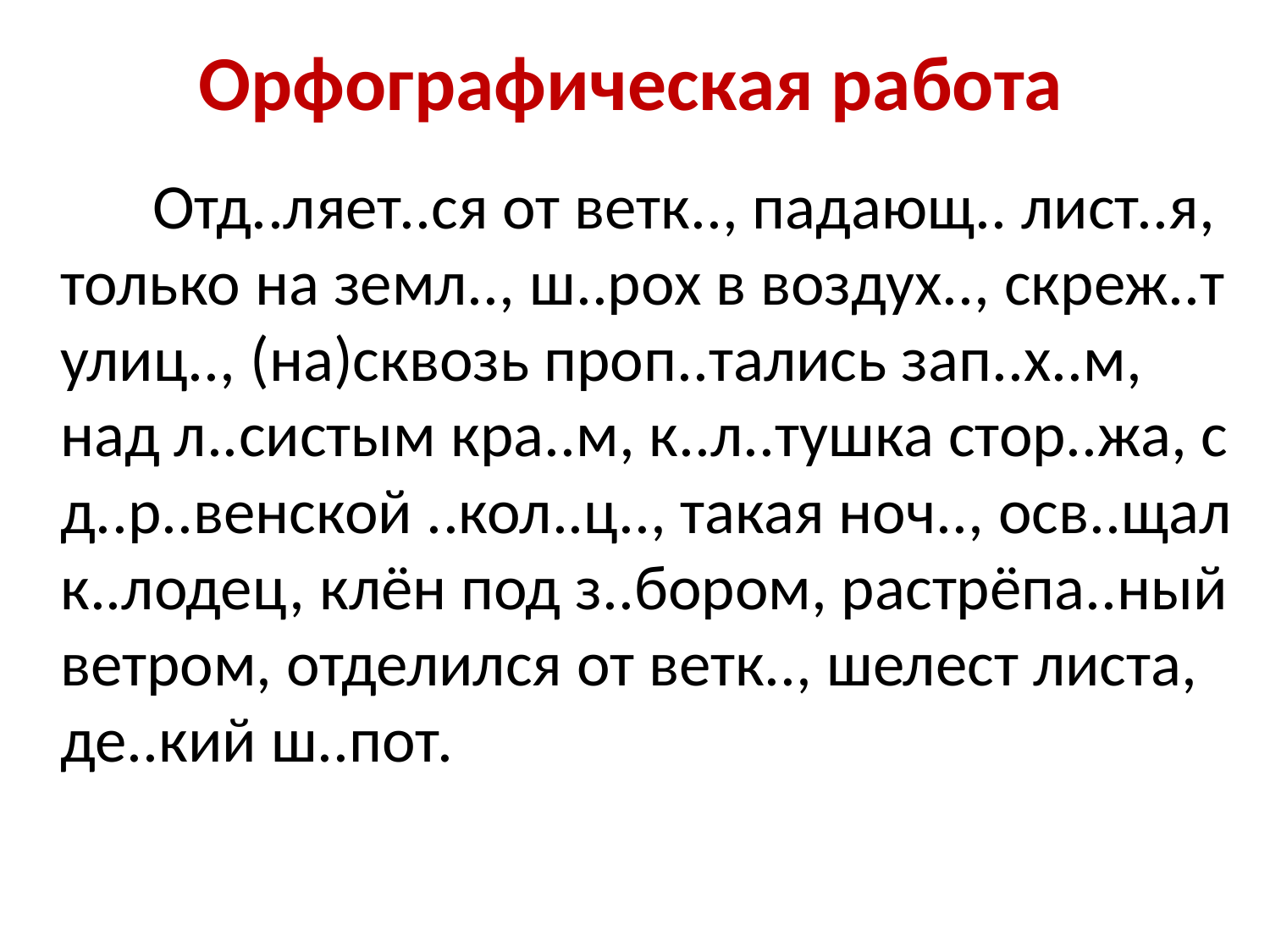

# Орфографическая работа
           Отд..ляет..ся от ветк.., падающ.. лист..я, только на земл.., ш..рох в воздух.., скреж..т улиц.., (на)сквозь проп..тались зап..х..м, над л..систым кра..м, к..л..тушка стор..жа, с д..р..венской ..кол..ц.., такая ноч.., осв..щал к..лодец, клён под з..бором, растрёпа..ный ветром, отделился от ветк.., шелест листа, де..кий ш..пот.